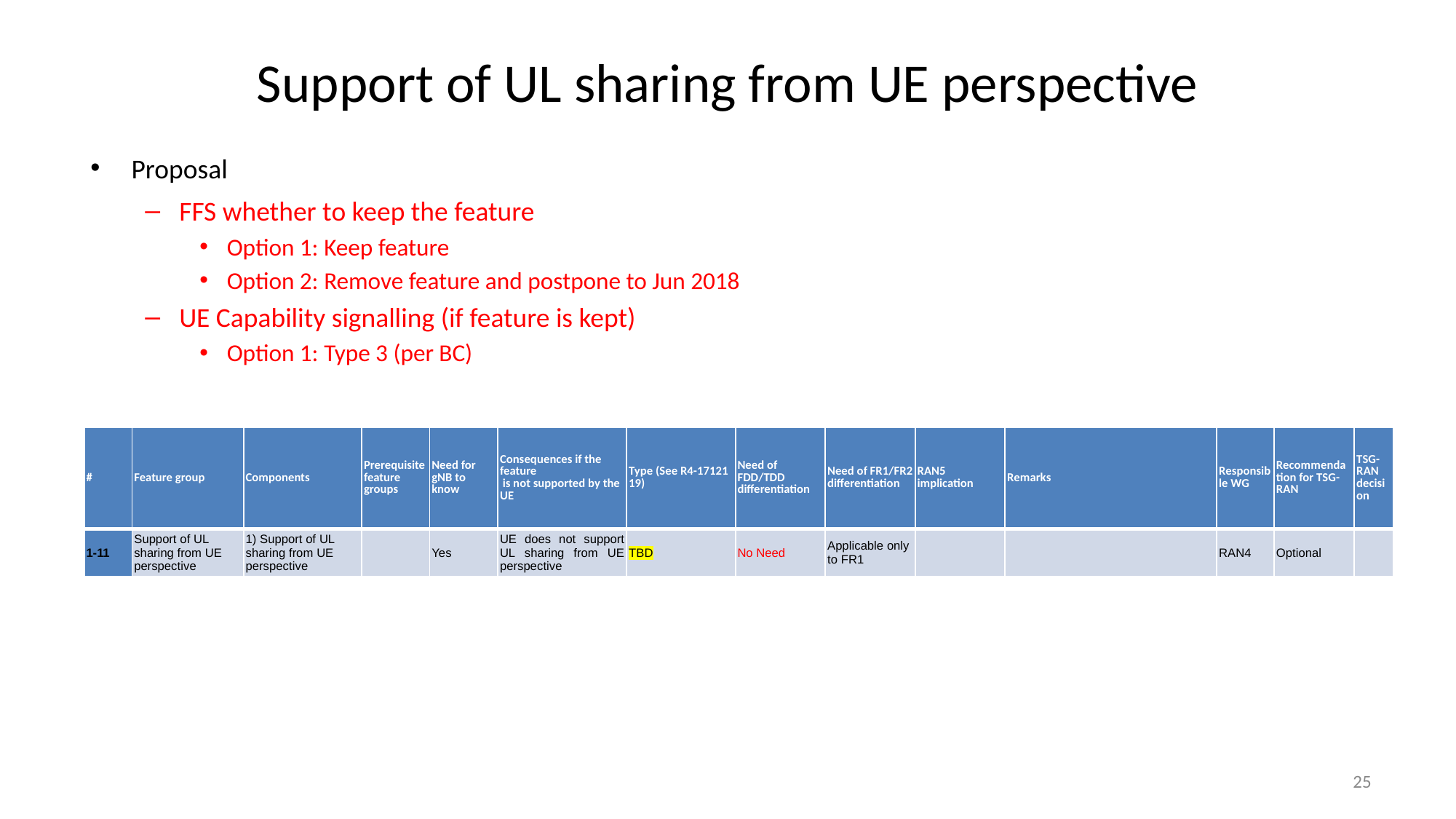

# Support of UL sharing from UE perspective
Proposal
FFS whether to keep the feature
Option 1: Keep feature
Option 2: Remove feature and postpone to Jun 2018
UE Capability signalling (if feature is kept)
Option 1: Type 3 (per BC)

| # | Feature group | Components | Prerequisite feature groups | Need for gNB to know | Consequences if the feature is not supported by the UE | Type (See R4-17121 19) | Need of FDD/TDD differentiation | Need of FR1/FR2 differentiation | RAN5 implication | Remarks | Responsible WG | Recommendation for TSG-RAN | TSG-RAN decision |
| --- | --- | --- | --- | --- | --- | --- | --- | --- | --- | --- | --- | --- | --- |
| 1-11 | Support of UL sharing from UE perspective | 1) Support of UL sharing from UE perspective |  | Yes | UE does not support UL sharing from UE perspective | TBD | No Need | Applicable only to FR1 |  |  | RAN4 | Optional |  |
25